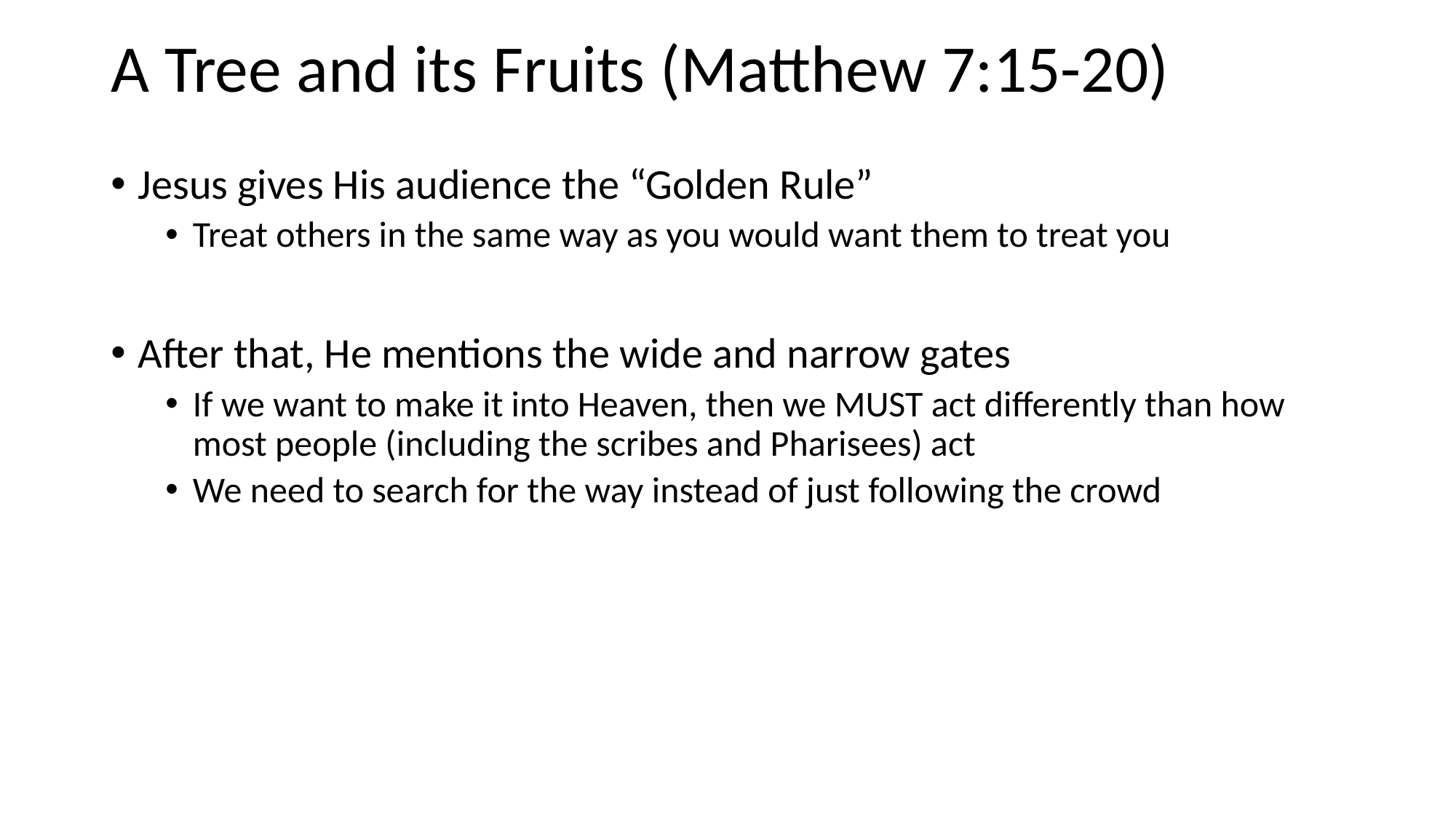

# A Tree and its Fruits (Matthew 7:15-20)

Jesus gives His audience the “Golden Rule”
Treat others in the same way as you would want them to treat you

After that, He mentions the wide and narrow gates
If we want to make it into Heaven, then we MUST act differently than how most people (including the scribes and Pharisees) act
We need to search for the way instead of just following the crowd